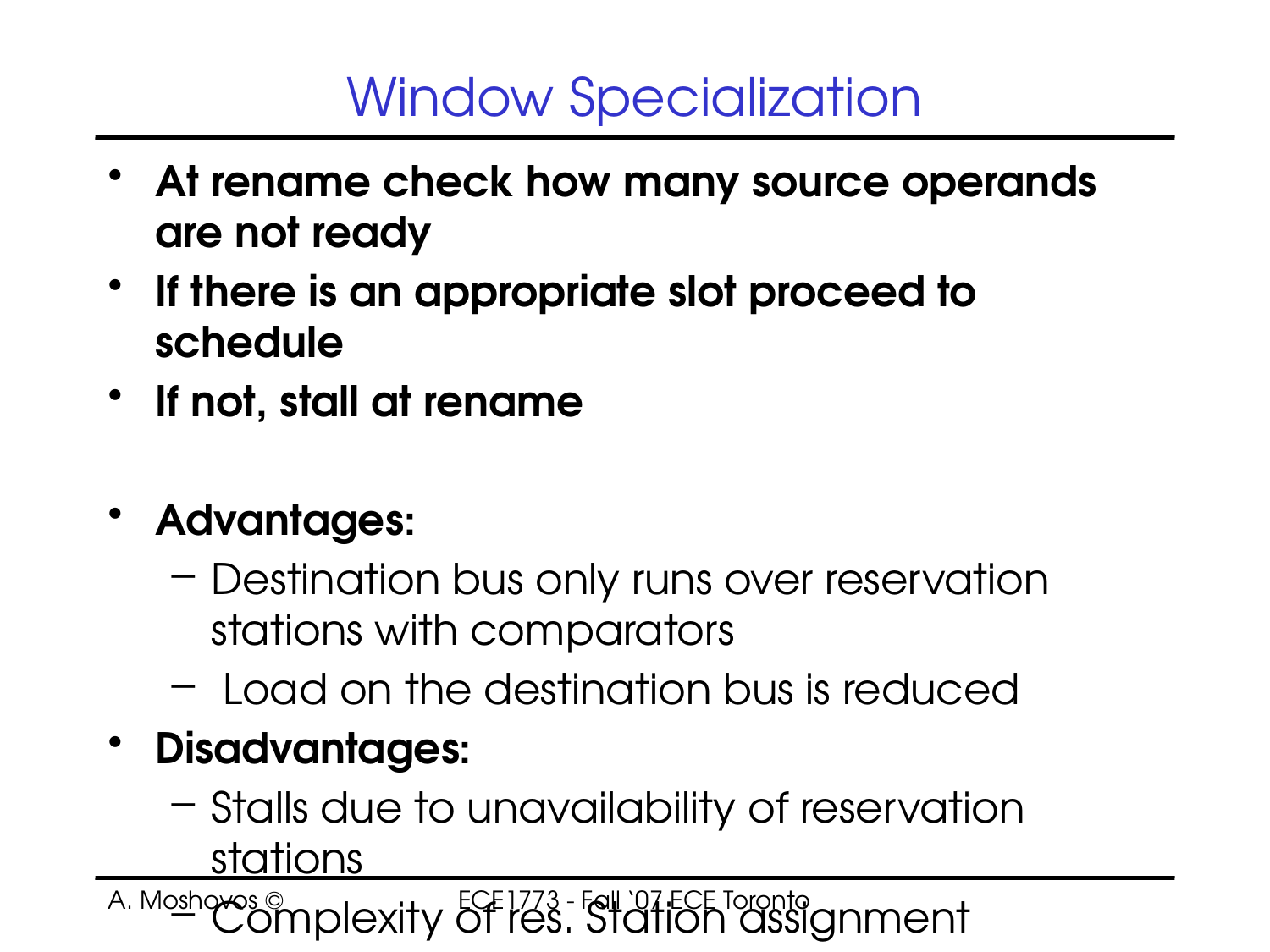

# Window Specialization
At rename check how many source operands are not ready
If there is an appropriate slot proceed to schedule
If not, stall at rename

Advantages:
Destination bus only runs over reservation stations with comparators
 Load on the destination bus is reduced
Disadvantages:
Stalls due to unavailability of reservation stations
Complexity of res. Station assignment
A. Moshovos ©
ECE1773 - Fall ‘07 ECE Toronto